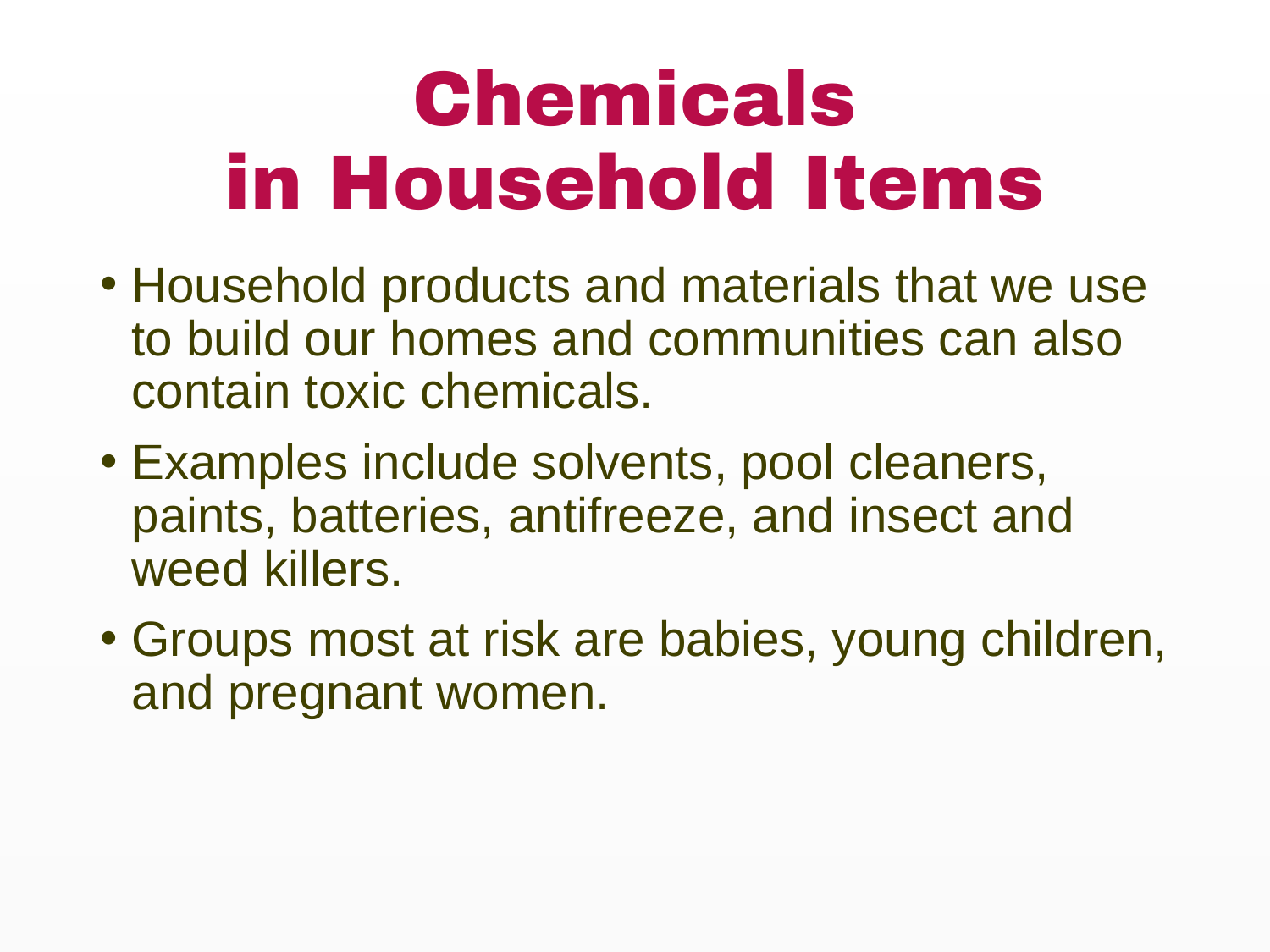

# Chemicals in Household Items
Household products and materials that we use to build our homes and communities can also contain toxic chemicals.
Examples include solvents, pool cleaners, paints, batteries, antifreeze, and insect and weed killers.
Groups most at risk are babies, young children, and pregnant women.